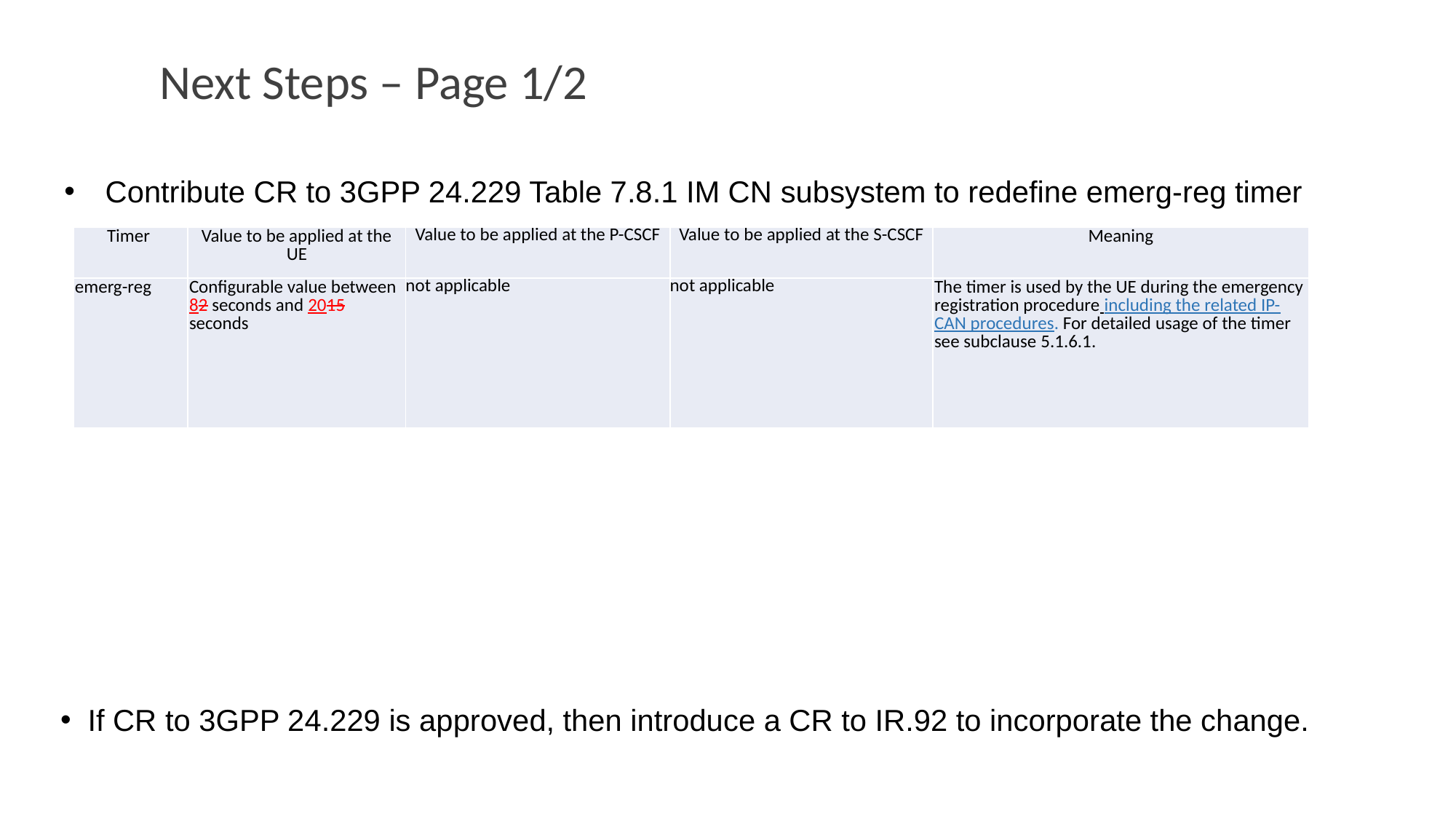

Next Steps – Page 1/2
Contribute CR to 3GPP 24.229 Table 7.8.1 IM CN subsystem to redefine emerg-reg timer
| Timer | Value to be applied at the UE | Value to be applied at the P-CSCF | Value to be applied at the S-CSCF | Meaning |
| --- | --- | --- | --- | --- |
| emerg-reg | Configurable value between 82 seconds and 2015 seconds | not applicable | not applicable | The timer is used by the UE during the emergency registration procedure including the related IP-CAN procedures. For detailed usage of the timer see subclause 5.1.6.1. |
If CR to 3GPP 24.229 is approved, then introduce a CR to IR.92 to incorporate the change.